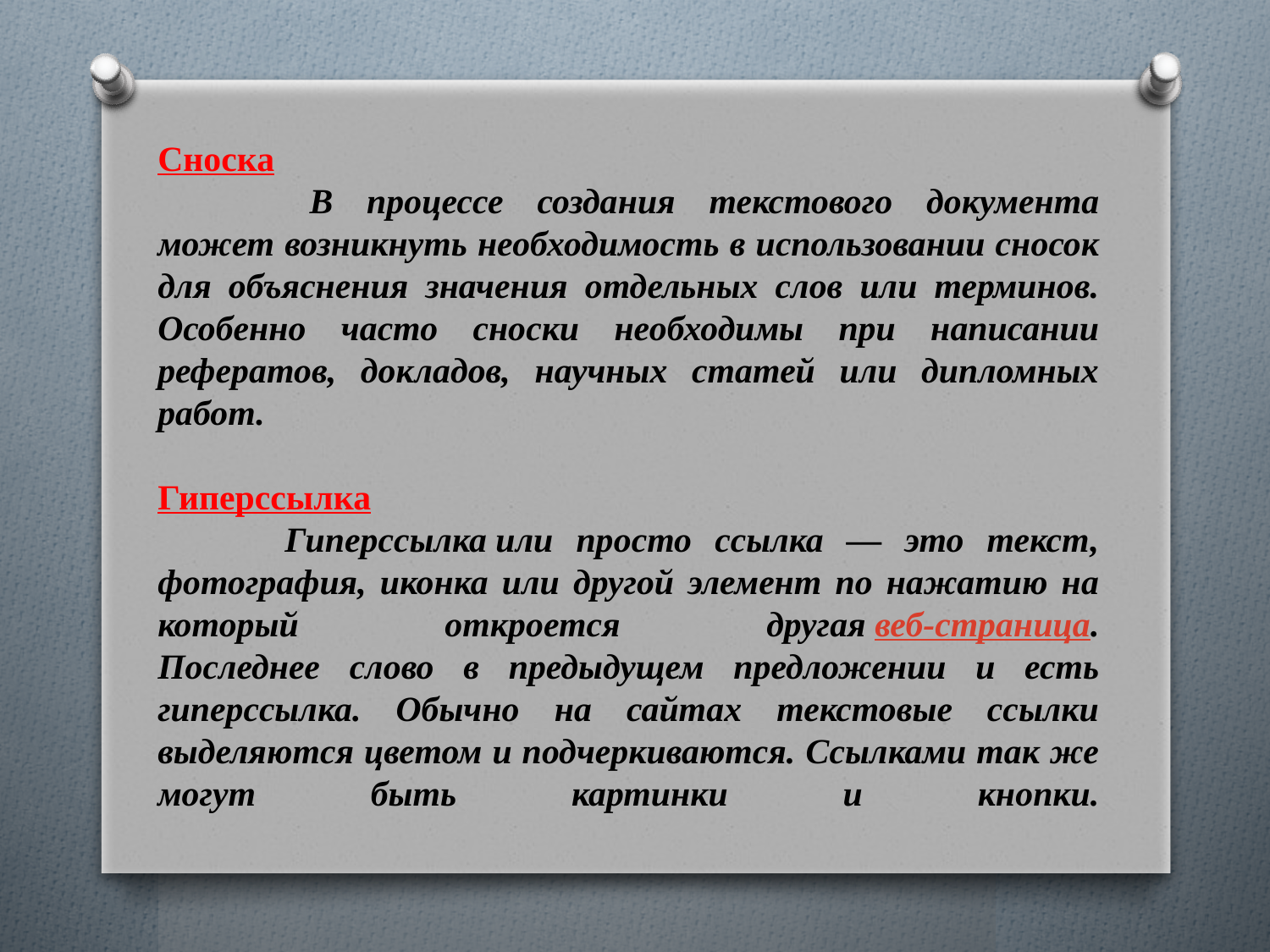

Сноска
 	В процессе создания текстового документа может возникнуть необходимость в использовании сносок для объяснения значения отдельных слов или терминов. Особенно часто сноски необходимы при написании рефератов, докладов, научных статей или дипломных работ.
Гиперссылка
	Гиперссылка или просто ссылка — это текст, фотография, иконка или другой элемент по нажатию на который откроется другая веб-страница.
Последнее слово в предыдущем предложении и есть гиперссылка. Обычно на сайтах текстовые ссылки выделяются цветом и подчеркиваются. Ссылками так же могут быть картинки и кнопки.